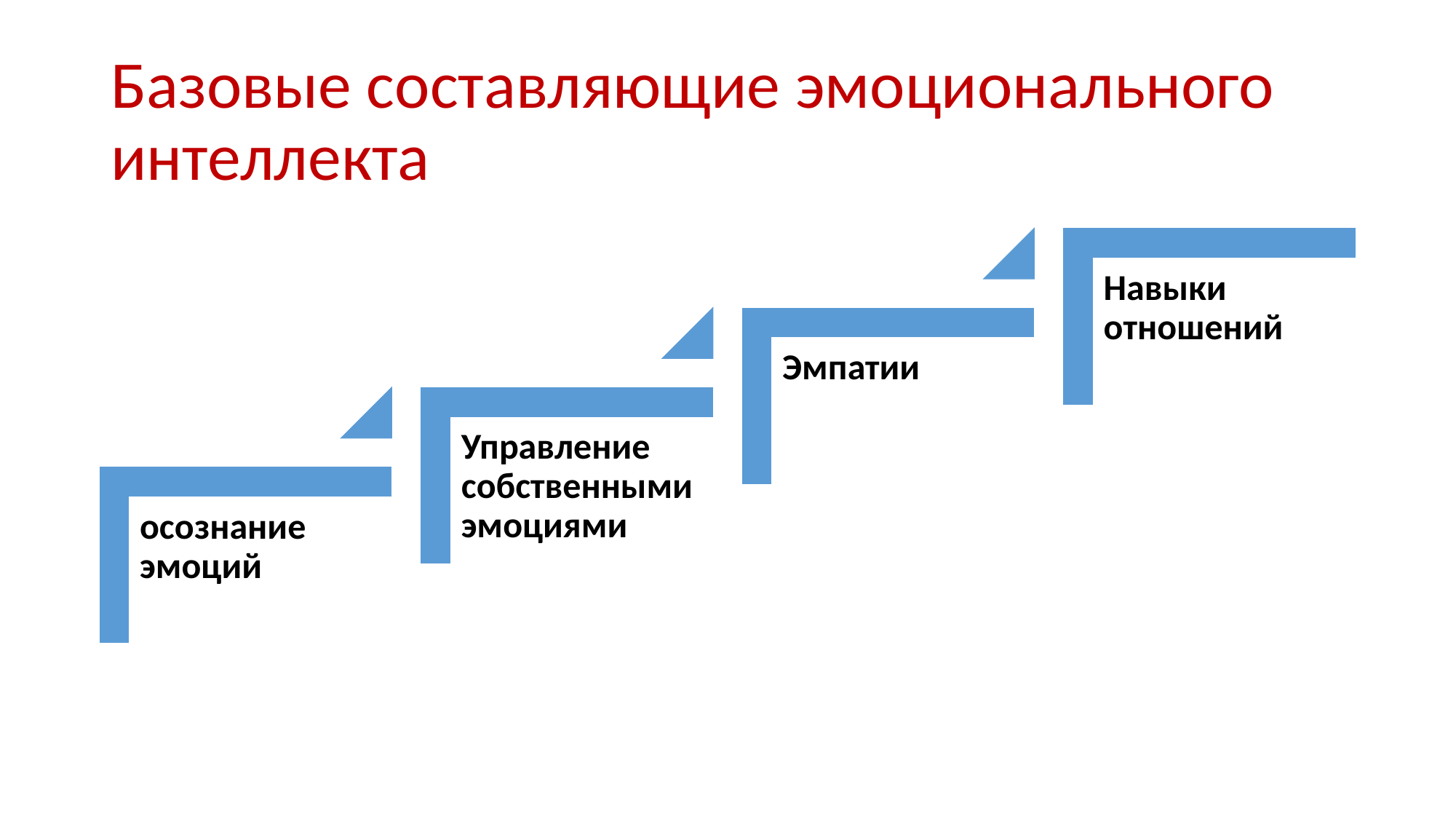

# Базовые составляющие эмоционального интеллекта
осознание эмоций
Управление собственными эмоциями
Эмпатии
Навыки отношений